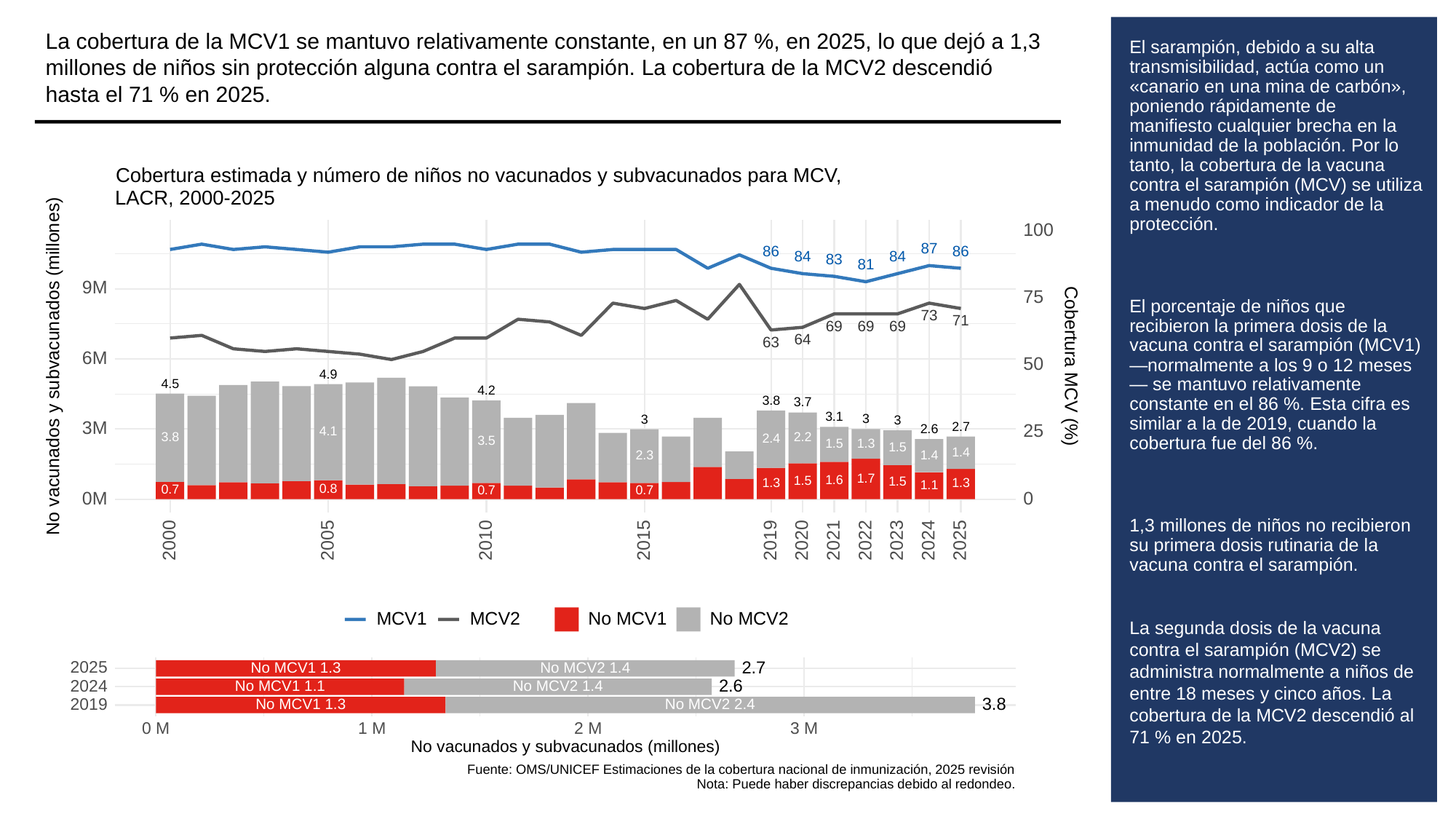

La cobertura de la MCV1 se mantuvo relativamente constante, en un 87 %, en 2025, lo que dejó a 1,3 millones de niños sin protección alguna contra el sarampión. La cobertura de la MCV2 descendió hasta el 71 % en 2025.
# El sarampión, debido a su alta transmisibilidad, actúa como un «canario en una mina de carbón», poniendo rápidamente de manifiesto cualquier brecha en la inmunidad de la población. Por lo tanto, la cobertura de la vacuna contra el sarampión (MCV) se utiliza a menudo como indicador de la protección.

El porcentaje de niños que recibieron la primera dosis de la vacuna contra el sarampión (MCV1) —normalmente a los 9 o 12 meses— se mantuvo relativamente constante en el 86 %. Esta cifra es similar a la de 2019, cuando la cobertura fue del 86 %.

1,3 millones de niños no recibieron su primera dosis rutinaria de la vacuna contra el sarampión.

La segunda dosis de la vacuna contra el sarampión (MCV2) se administra normalmente a niños de entre 18 meses y cinco años. La cobertura de la MCV2 descendió al 71 % en 2025.

Cobertura estimada y número de niños no vacunados y subvacunados para MCV,
LACR, 2000-2025

100
87

86
86
84
84

83
81
9M

75
73
71
69
69
69

64
63
6M
No vacunados y subvacunados (millones)
Cobertura MCV (%)
50

4.9

4.5

4.2

3.8

3.7

3.1

3
3
3

3M
2.7
2.6
25

4.1

3.8
2.2
2.4

3.5

1.3
1.5
1.5
1.4
1.4
2.3

1.7
1.6
1.5
1.5
1.3

1.3

1.1

0.8

0.7
0.7

0.7

0M
0

2023
2000
2005
2010
2015
2019
2020
2021
2022
2024
2025

MCV1
MCV2
No MCV1
No MCV2

2.7
2025
No MCV1 1.3
No MCV2 1.4

2.6
2024
No MCV1 1.1
No MCV2 1.4

3.8
2019
No MCV1 1.3
No MCV2 2.4

3 M
0 M
1 M
2 M
No vacunados y subvacunados (millones)
Fuente: OMS/UNICEF Estimaciones de la cobertura nacional de inmunización, 2025 revisión
Nota: Puede haber discrepancias debido al redondeo.